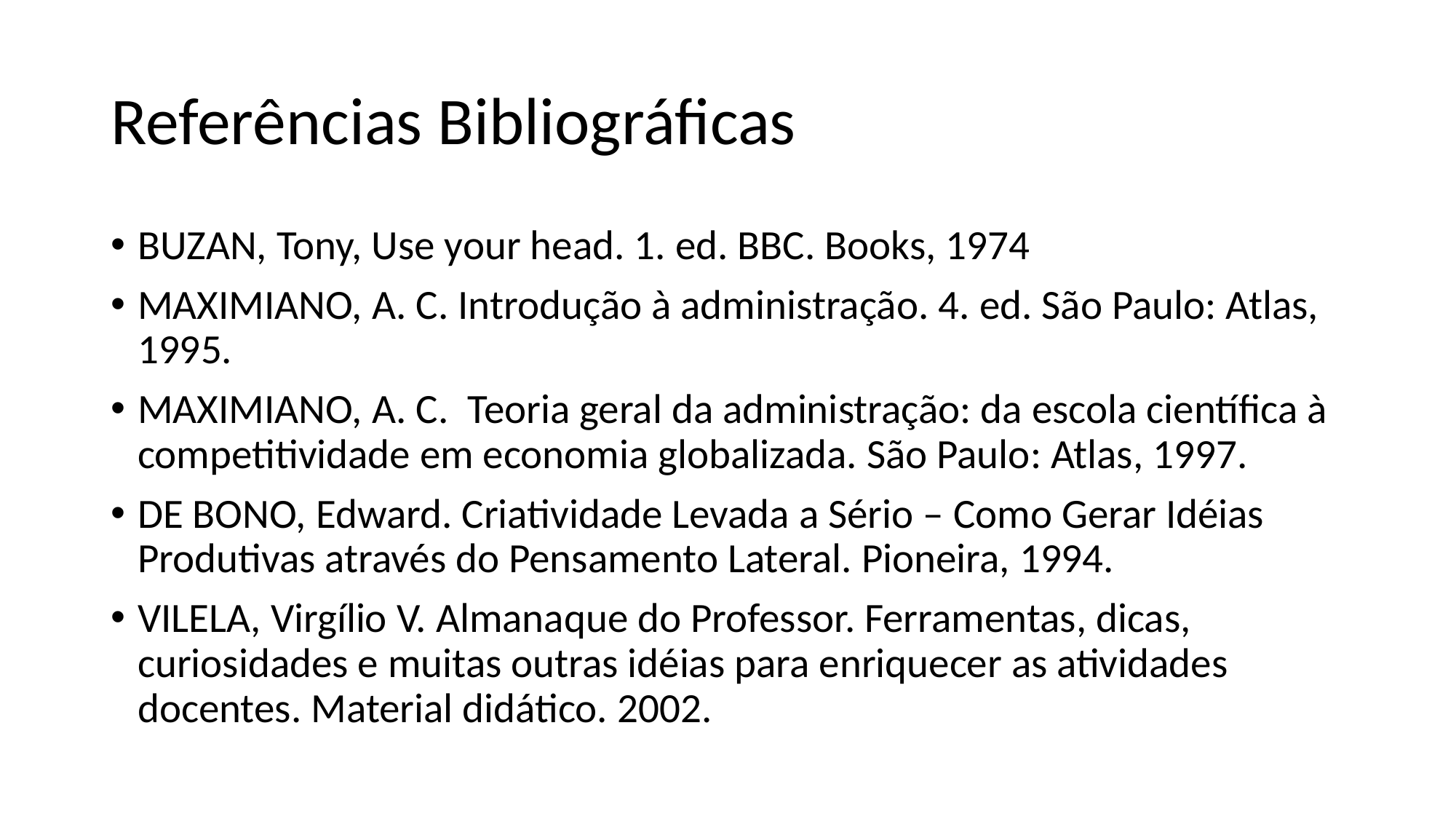

# Referências Bibliográficas
BUZAN, Tony, Use your head. 1. ed. BBC. Books, 1974
MAXIMIANO, A. C. Introdução à administração. 4. ed. São Paulo: Atlas, 1995.
MAXIMIANO, A. C.  Teoria geral da administração: da escola científica à competitividade em economia globalizada. São Paulo: Atlas, 1997.
DE BONO, Edward. Criatividade Levada a Sério – Como Gerar Idéias Produtivas através do Pensamento Lateral. Pioneira, 1994.
VILELA, Virgílio V. Almanaque do Professor. Ferramentas, dicas, curiosidades e muitas outras idéias para enriquecer as atividades docentes. Material didático. 2002.